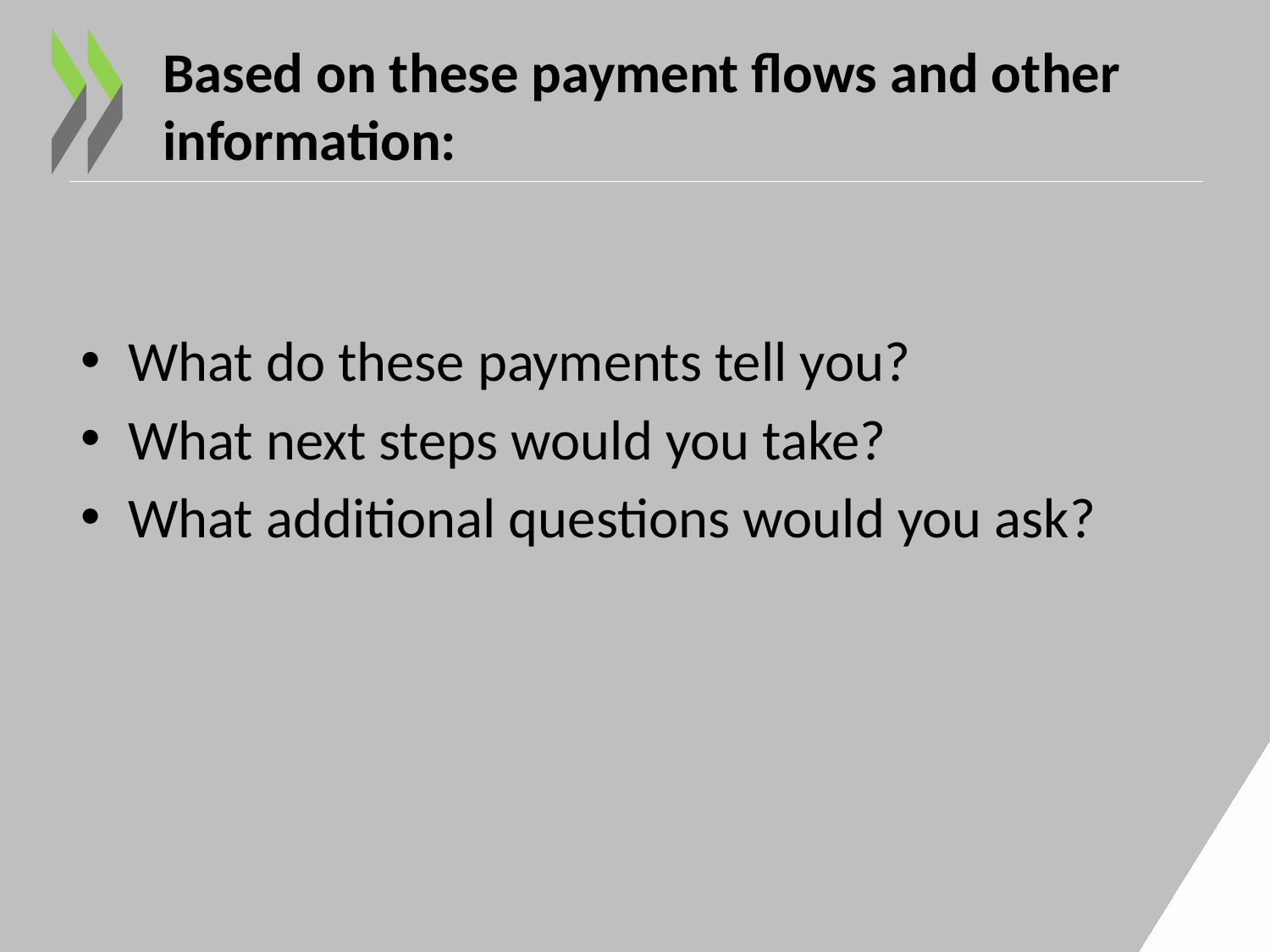

# Based on these payment flows and other information:

What do these payments tell you?
What next steps would you take?
What additional questions would you ask?